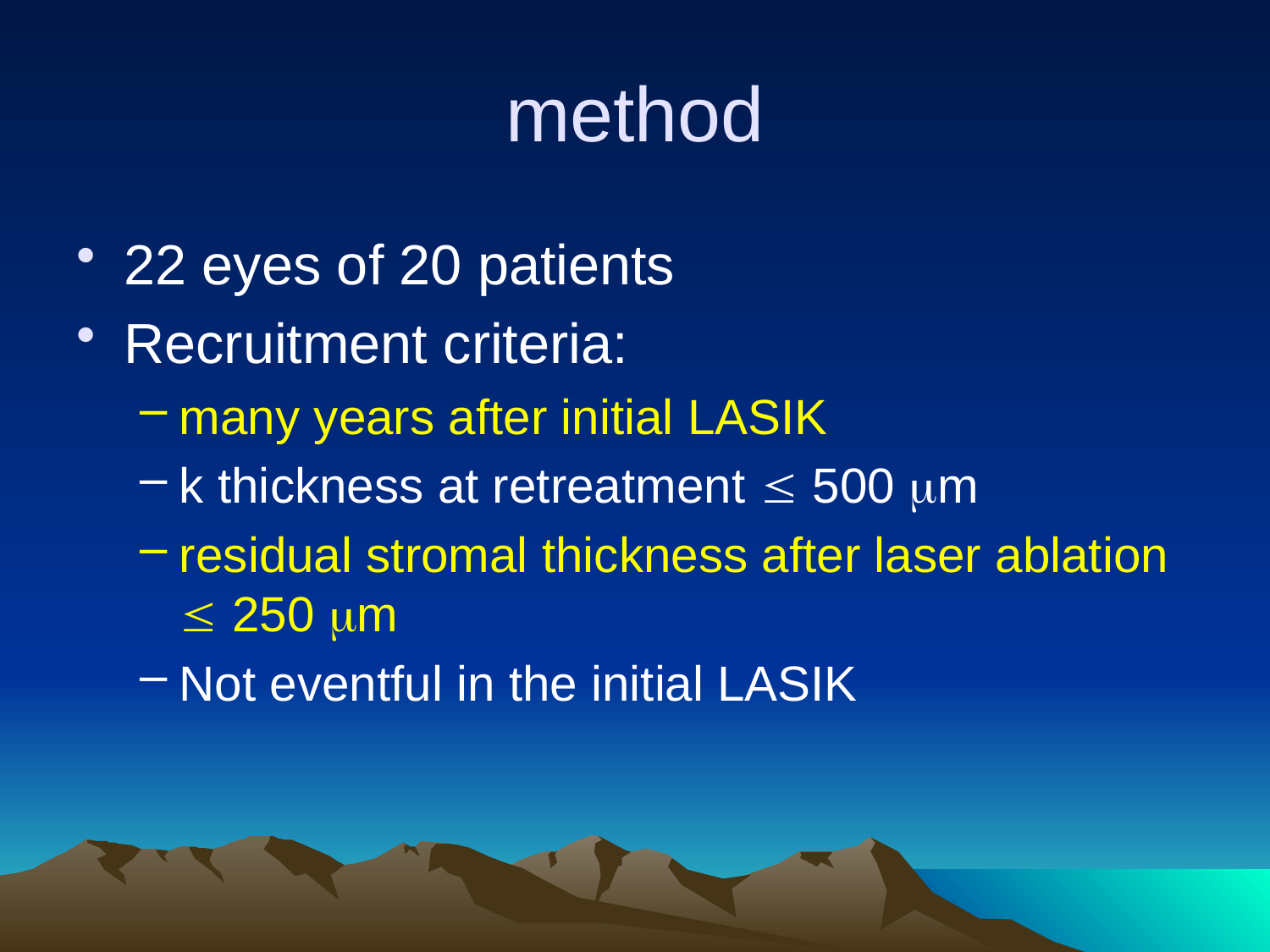

# method
22 eyes of 20 patients
Recruitment criteria:
many years after initial LASIK
k thickness at retreatment ≤ 500 μm
residual stromal thickness after laser ablation ≤ 250 μm
Not eventful in the initial LASIK